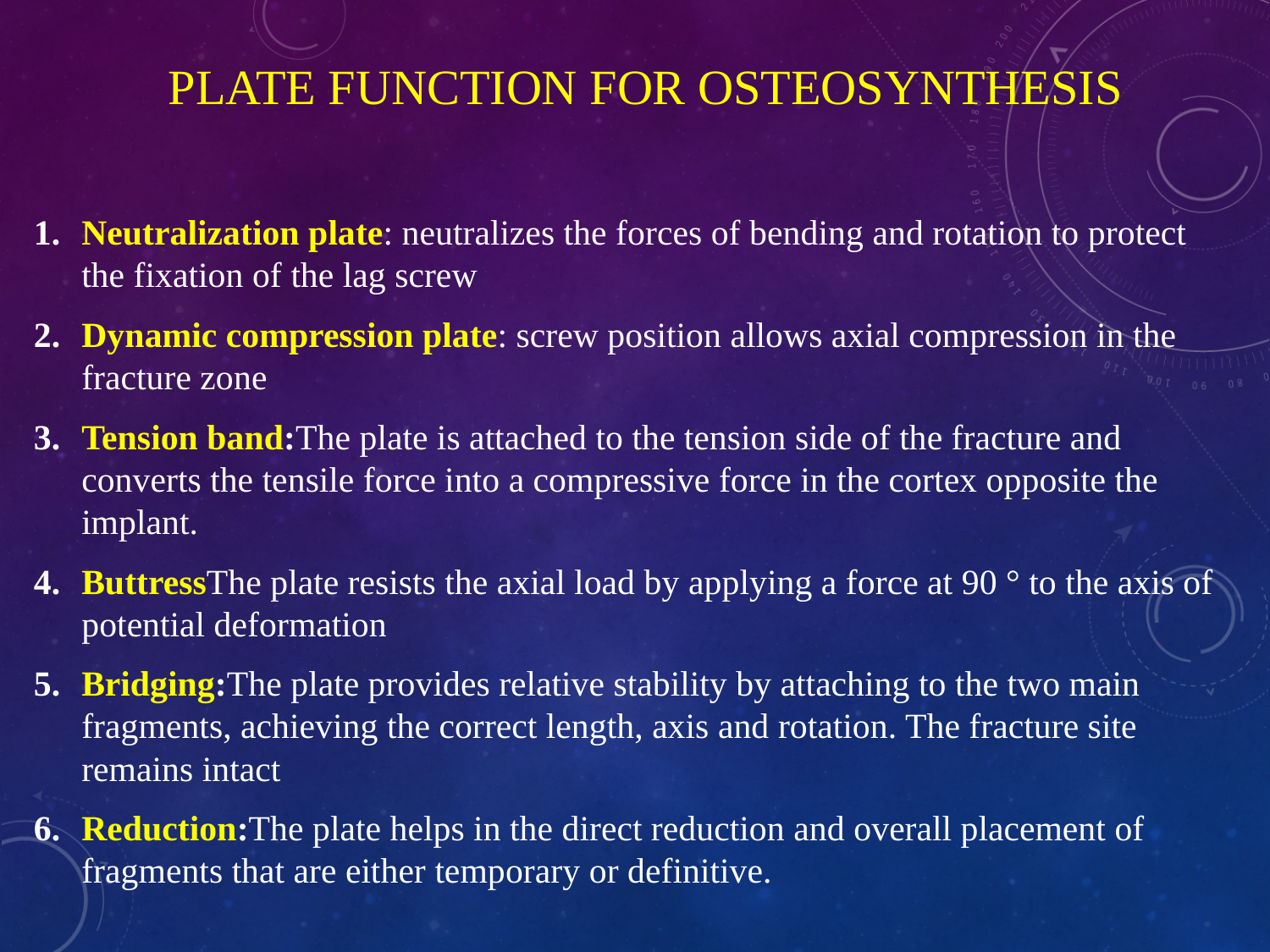

# PLATE FUNCTION FOR OSTEOSYNTHESIS
Neutralization plate: neutralizes the forces of bending and rotation to protect the fixation of the lag screw
Dynamic compression plate: screw position allows axial compression in the fracture zone
Tension band:The plate is attached to the tension side of the fracture and converts the tensile force into a compressive force in the cortex opposite the implant.
ButtressThe plate resists the axial load by applying a force at 90 ° to the axis of potential deformation
Bridging:The plate provides relative stability by attaching to the two main fragments, achieving the correct length, axis and rotation. The fracture site remains intact
Reduction:The plate helps in the direct reduction and overall placement of fragments that are either temporary or definitive.